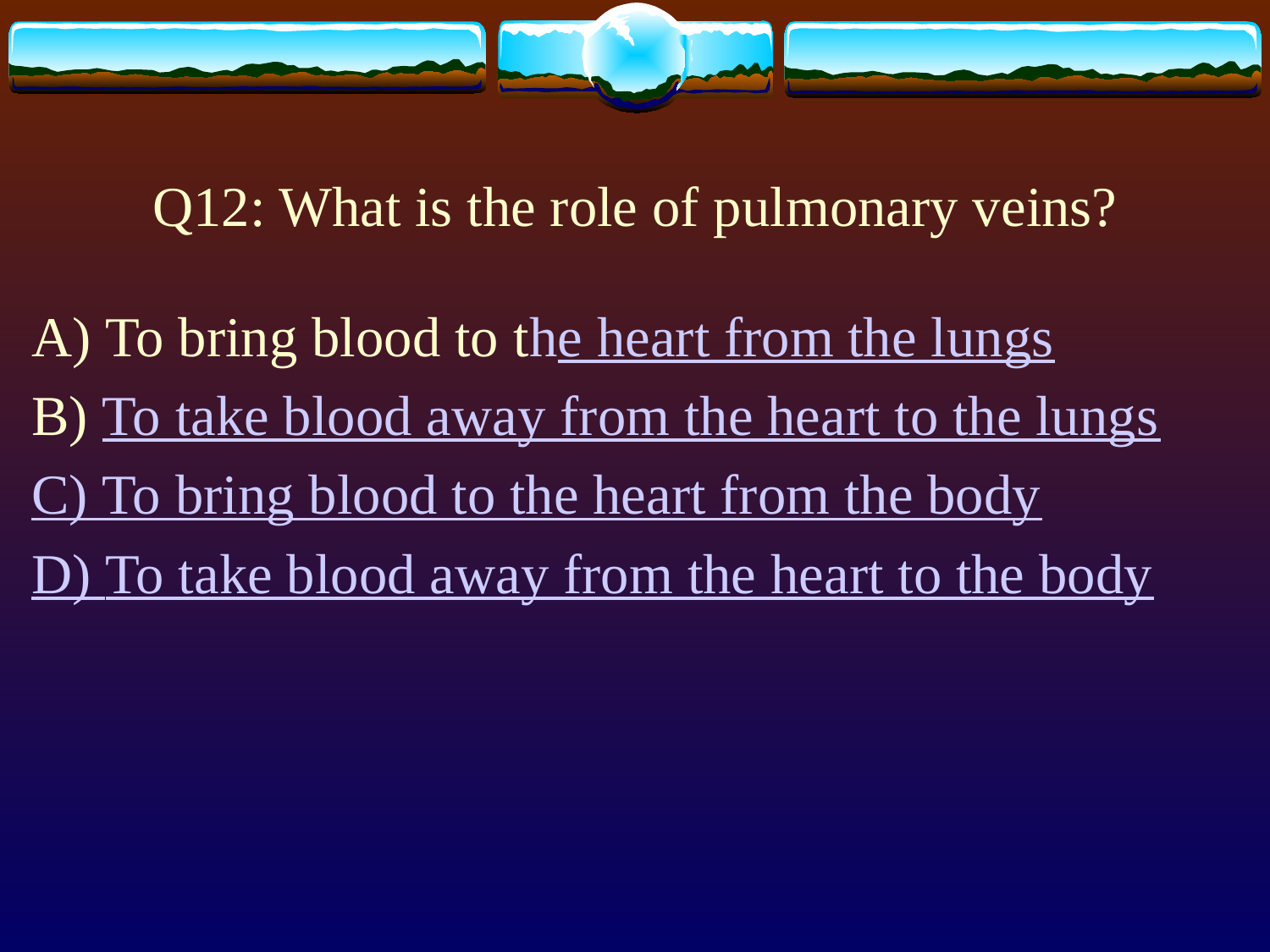

# Q12: What is the role of pulmonary veins?
A) To bring blood to the heart from the lungs
B) To take blood away from the heart to the lungs
C) To bring blood to the heart from the body
D) To take blood away from the heart to the body